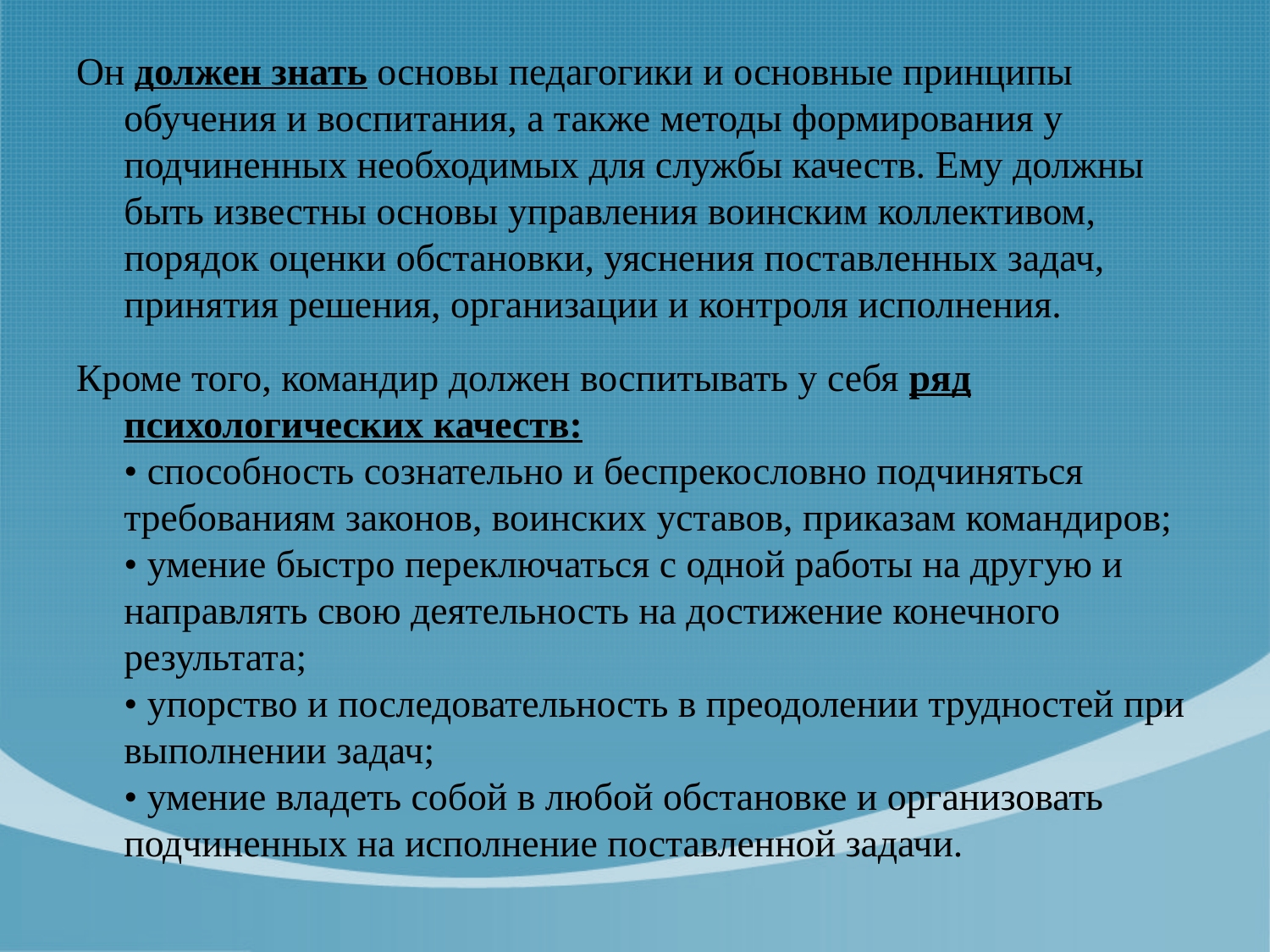

Он должен знать основы педагогики и основные принципы обучения и воспитания, а также методы формирования у подчиненных необходимых для службы качеств. Ему должны быть известны основы управления воинским коллективом, порядок оценки обстановки, уяснения поставленных задач, принятия решения, организации и контроля исполнения.

Кроме того, командир должен воспитывать у себя ряд психологических качеств:
• способность сознательно и беспрекословно подчиняться требованиям законов, воинских уставов, приказам командиров;
• умение быстро переключаться с одной работы на другую и направлять свою деятельность на достижение конечного результата;
• упорство и последовательность в преодолении трудностей при выполнении задач;
• умение владеть собой в любой обстановке и организовать подчиненных на исполнение поставленной задачи.